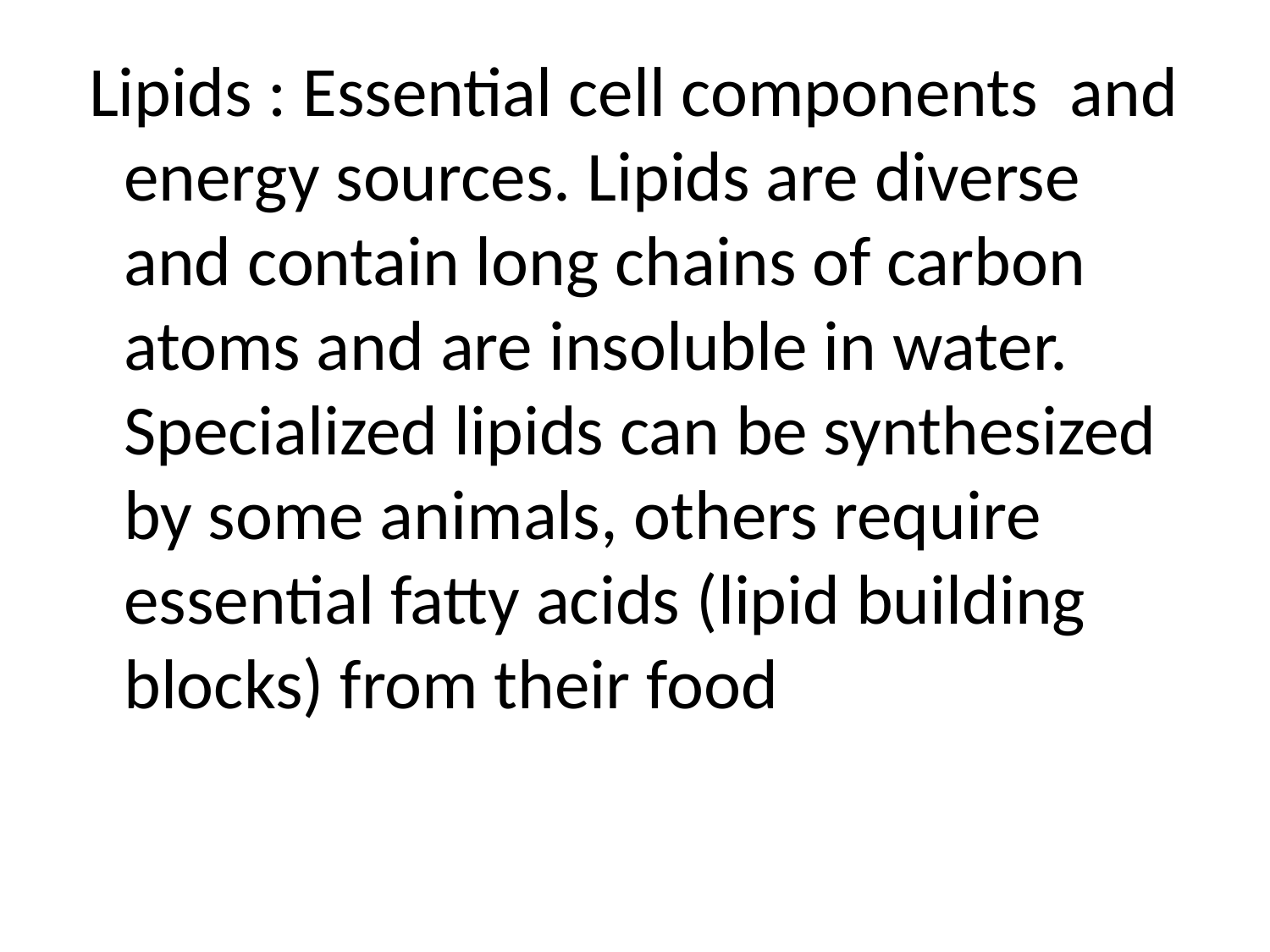

#
 Lipids : Essential cell components  and energy sources. Lipids are diverse and contain long chains of carbon atoms and are insoluble in water. Specialized lipids can be synthesized by some animals, others require essential fatty acids (lipid building blocks) from their food